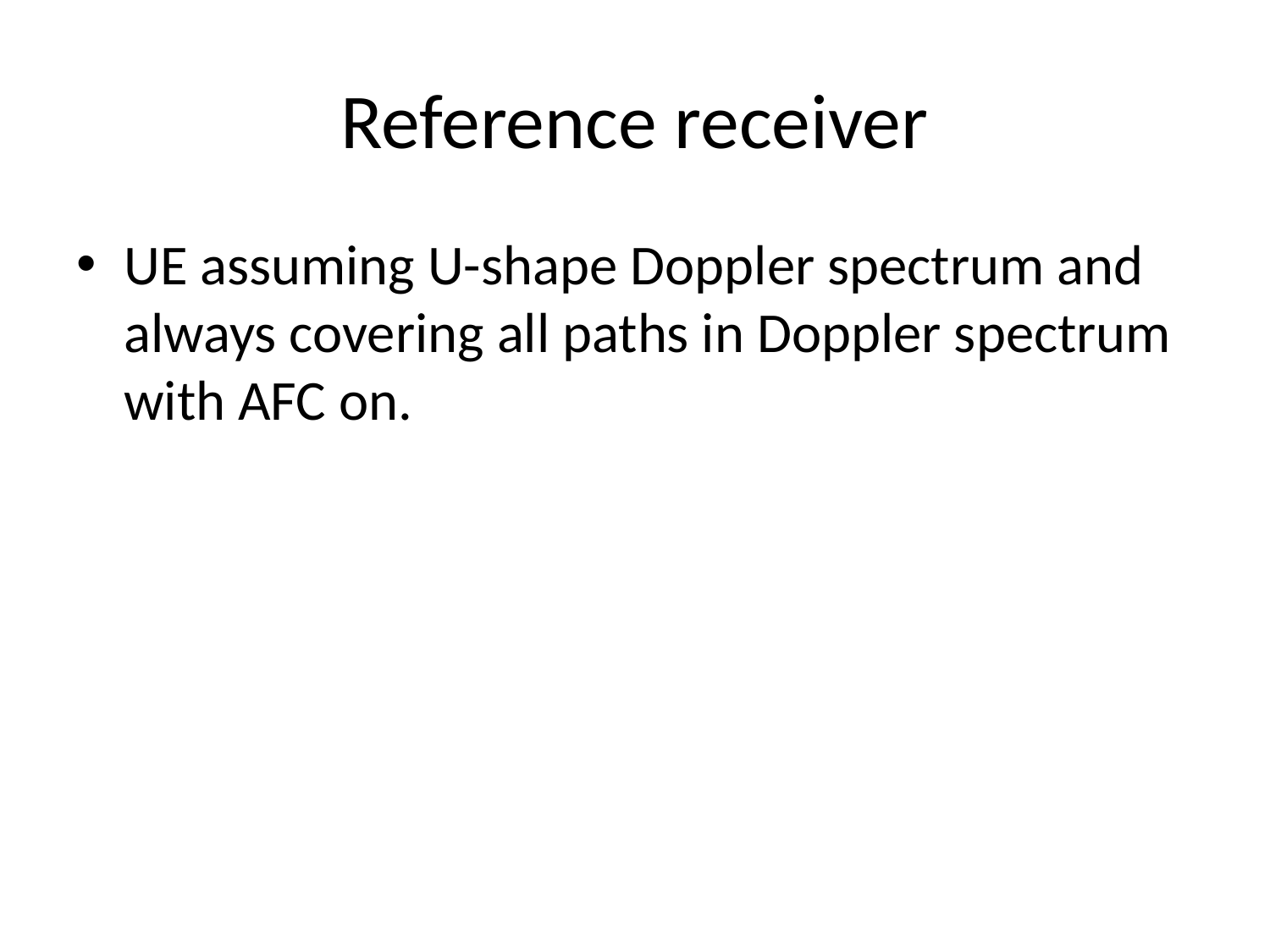

# Reference receiver
UE assuming U-shape Doppler spectrum and always covering all paths in Doppler spectrum with AFC on.